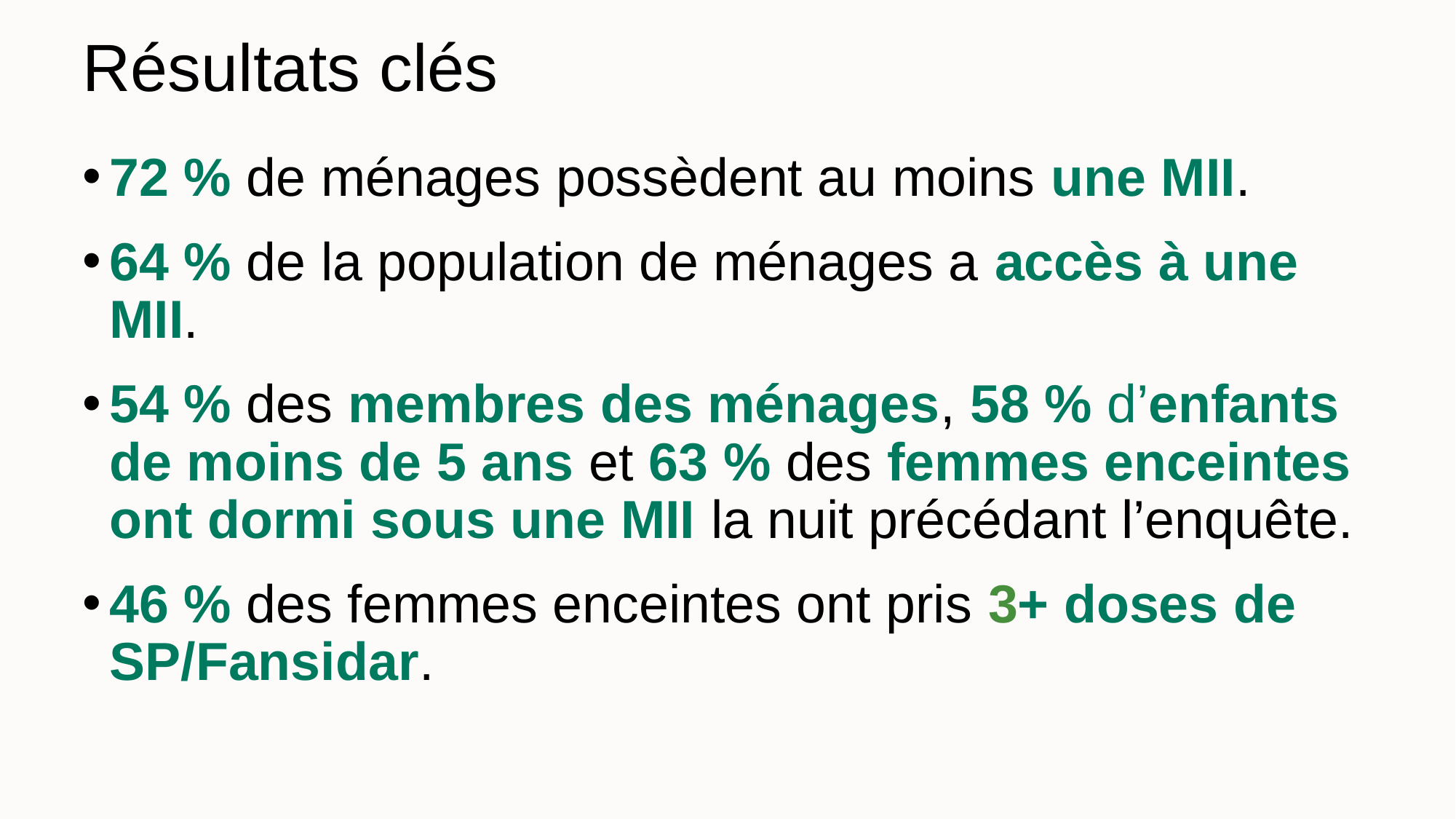

# Résultats clés
72 % de ménages possèdent au moins une MII.
64 % de la population de ménages a accès à une MII.
54 % des membres des ménages, 58 % d’enfants de moins de 5 ans et 63 % des femmes enceintes ont dormi sous une MII la nuit précédant l’enquête.
46 % des femmes enceintes ont pris 3+ doses de SP/Fansidar.